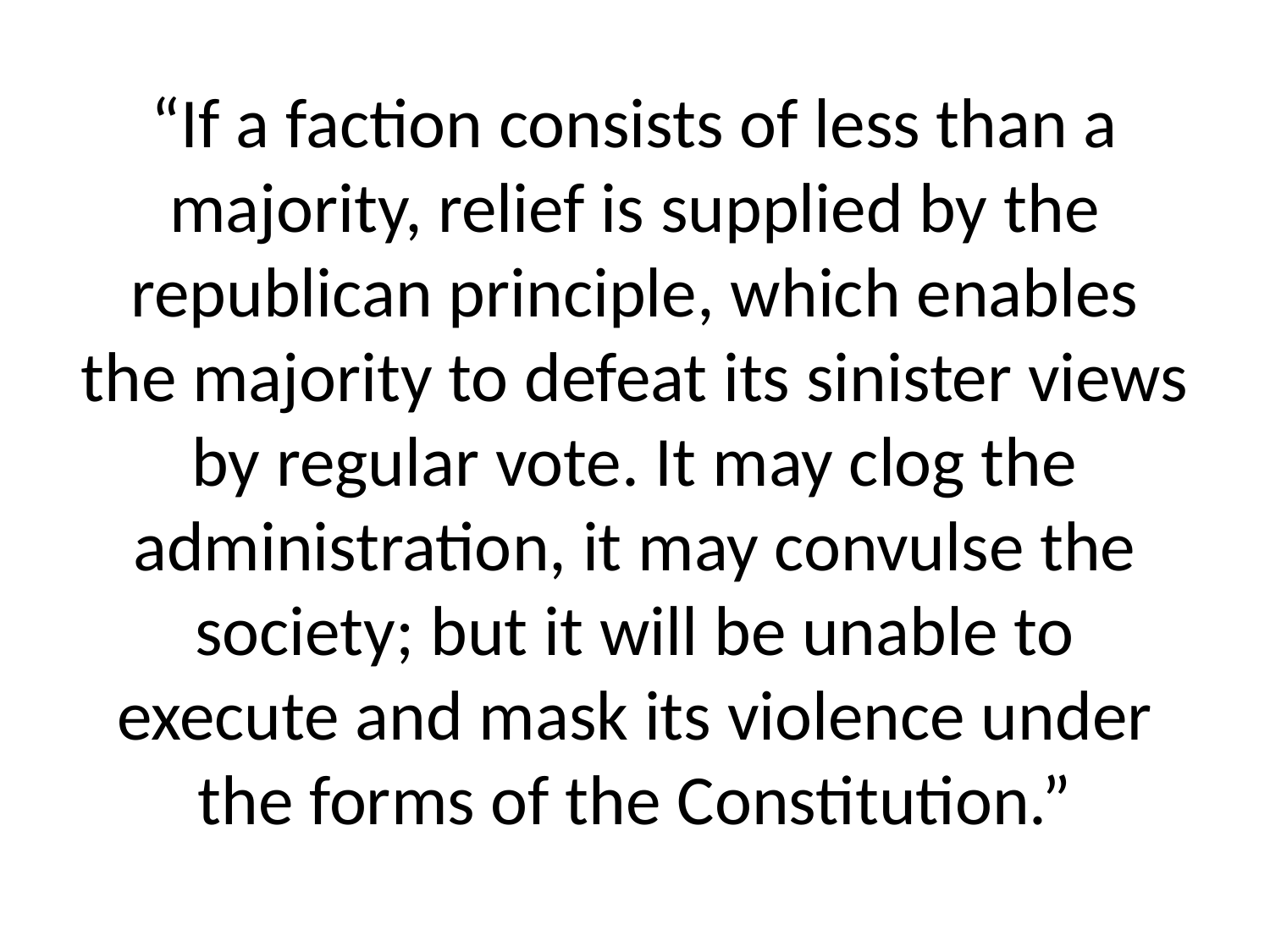

# “If a faction consists of less than a majority, relief is supplied by the republican principle, which enables the majority to defeat its sinister views by regular vote. It may clog the administration, it may convulse the society; but it will be unable to execute and mask its violence under the forms of the Constitution.”